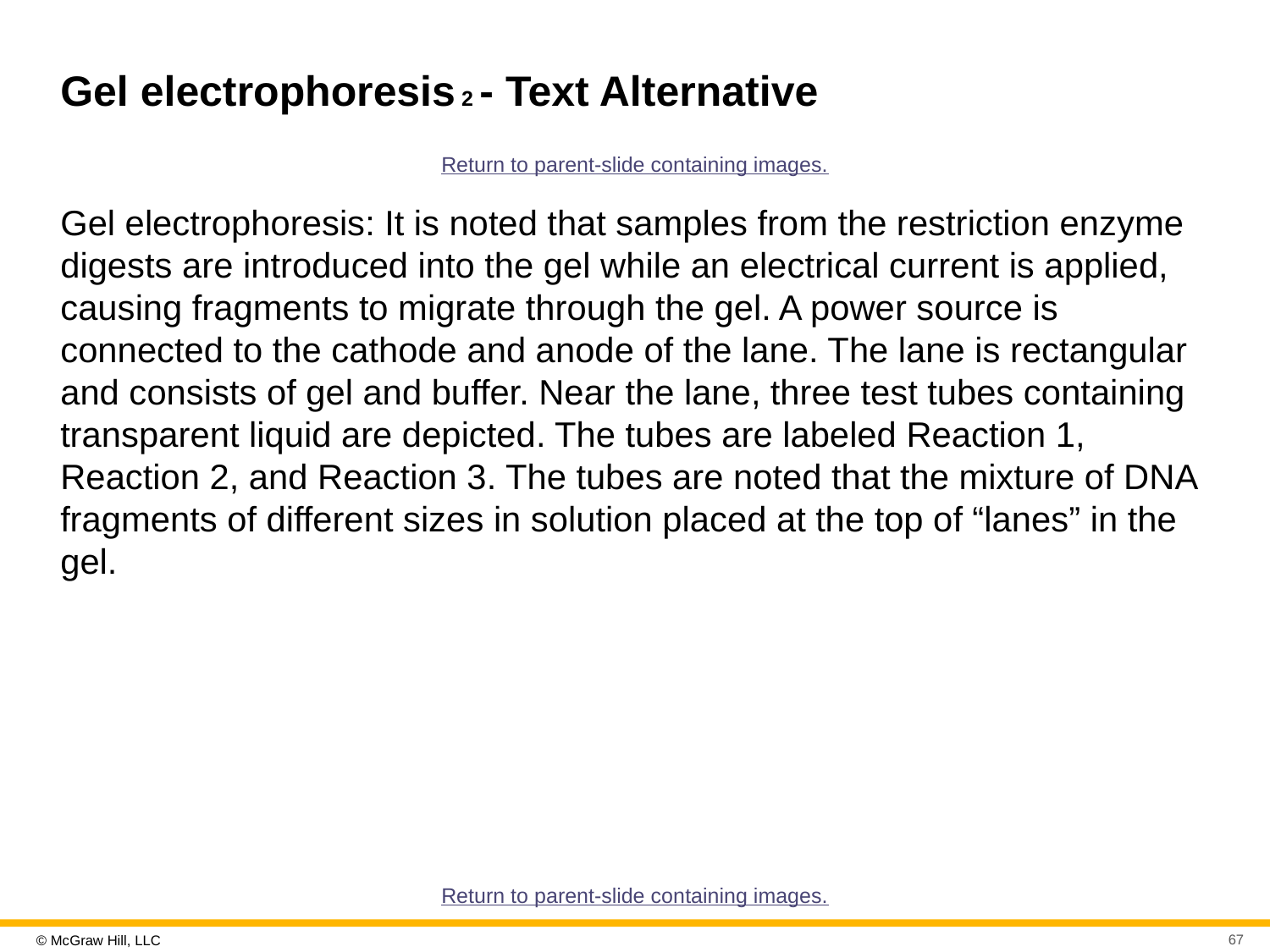

# Gel electrophoresis 2 - Text Alternative
Return to parent-slide containing images.
Gel electrophoresis: It is noted that samples from the restriction enzyme digests are introduced into the gel while an electrical current is applied, causing fragments to migrate through the gel. A power source is connected to the cathode and anode of the lane. The lane is rectangular and consists of gel and buffer. Near the lane, three test tubes containing transparent liquid are depicted. The tubes are labeled Reaction 1, Reaction 2, and Reaction 3. The tubes are noted that the mixture of DNA fragments of different sizes in solution placed at the top of “lanes” in the gel.
Return to parent-slide containing images.
67